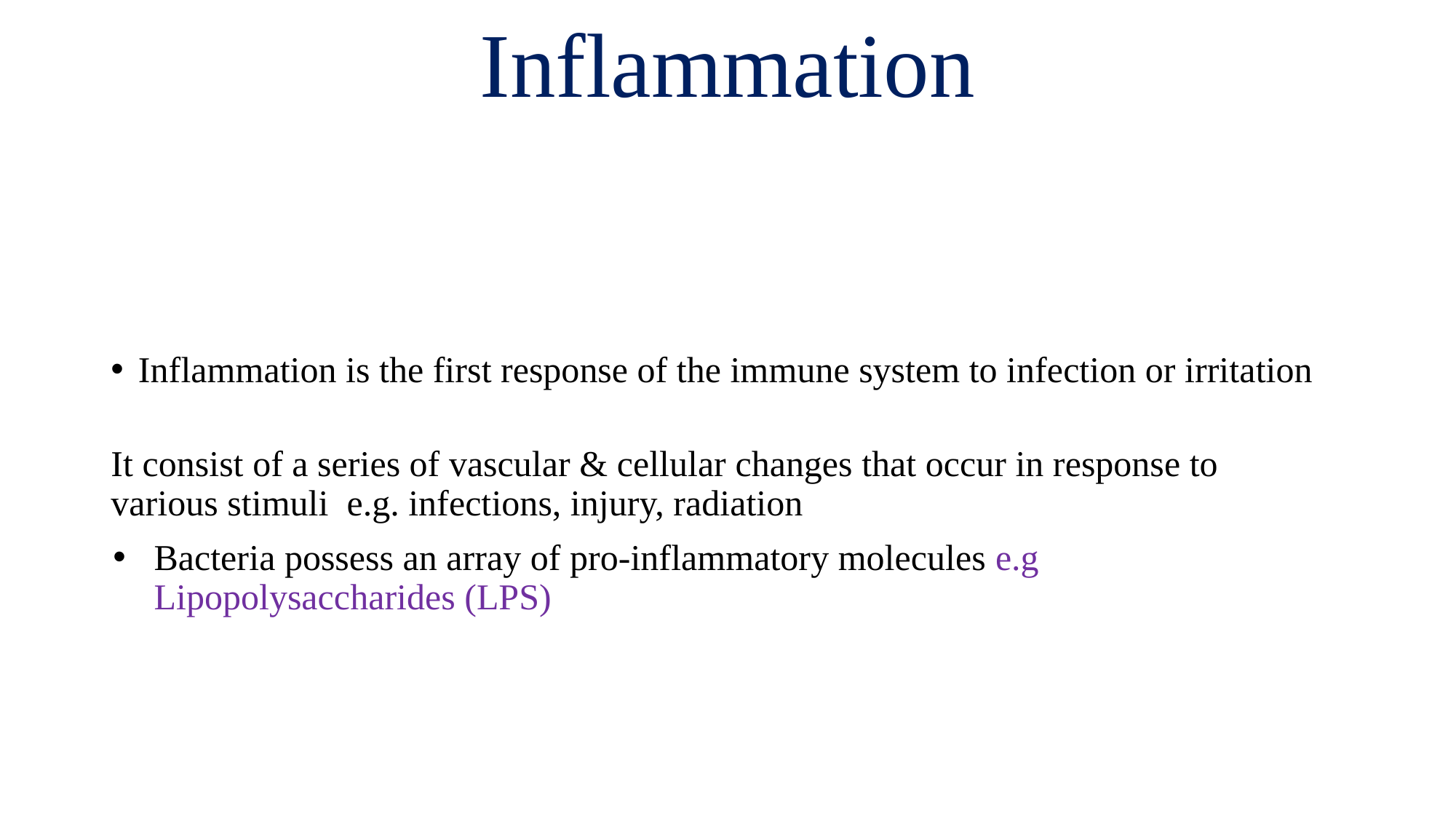

# Inflammation

Inflammation is the first response of the immune system to infection or irritation
It consist of a series of vascular & cellular changes that occur in response to  various stimuli  e.g. infections, injury, radiation
Bacteria possess an array of pro-inflammatory molecules e.g Lipopolysaccharides (LPS)